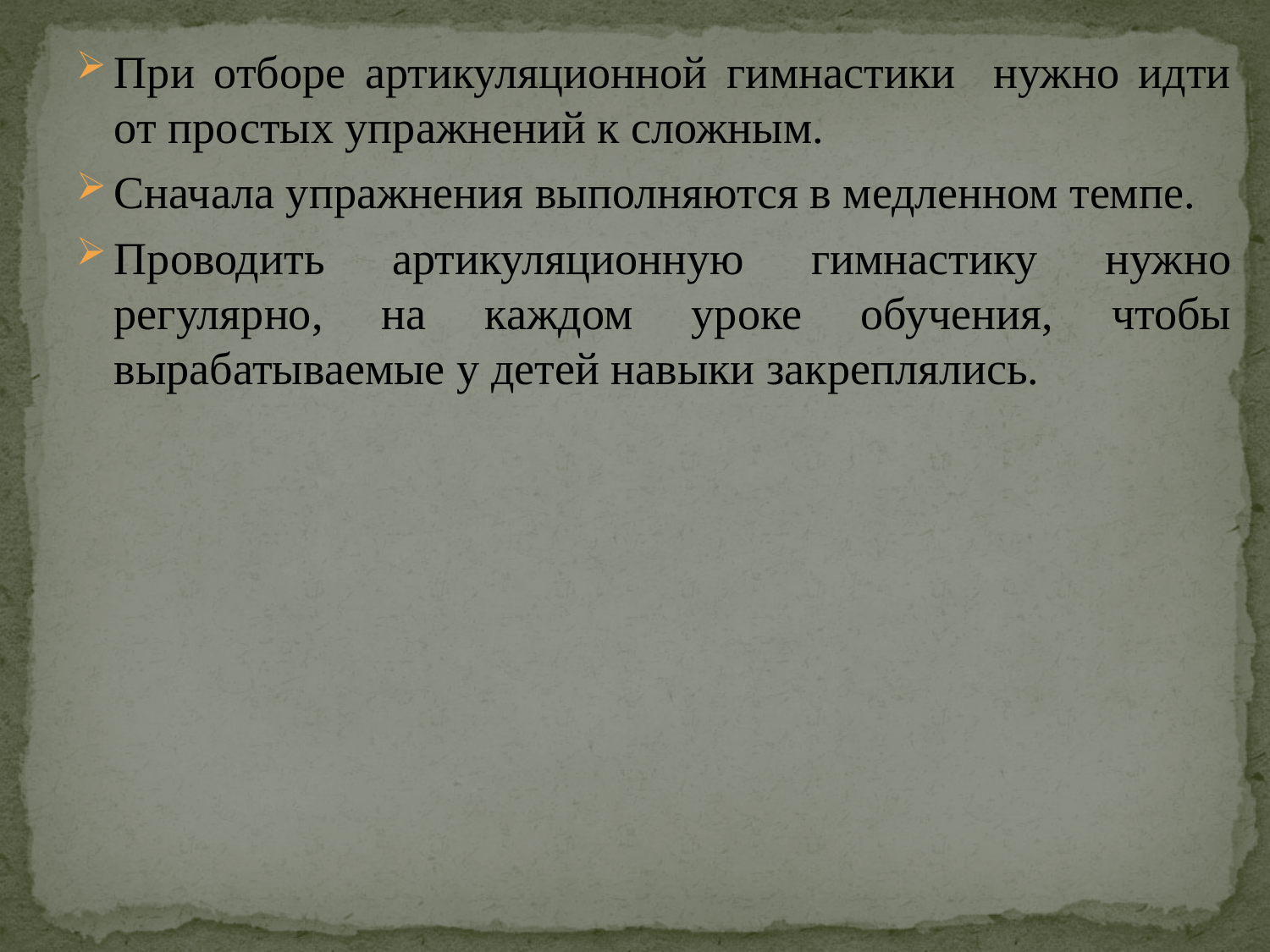

При отборе артикуляционной гимнастики  нужно идти от простых упражнений к сложным.
Сначала упражнения выполняются в медленном темпе.
Проводить артикуляционную гимнастику нужно регулярно, на каждом уроке обучения, чтобы вырабатываемые у детей навыки закреплялись.